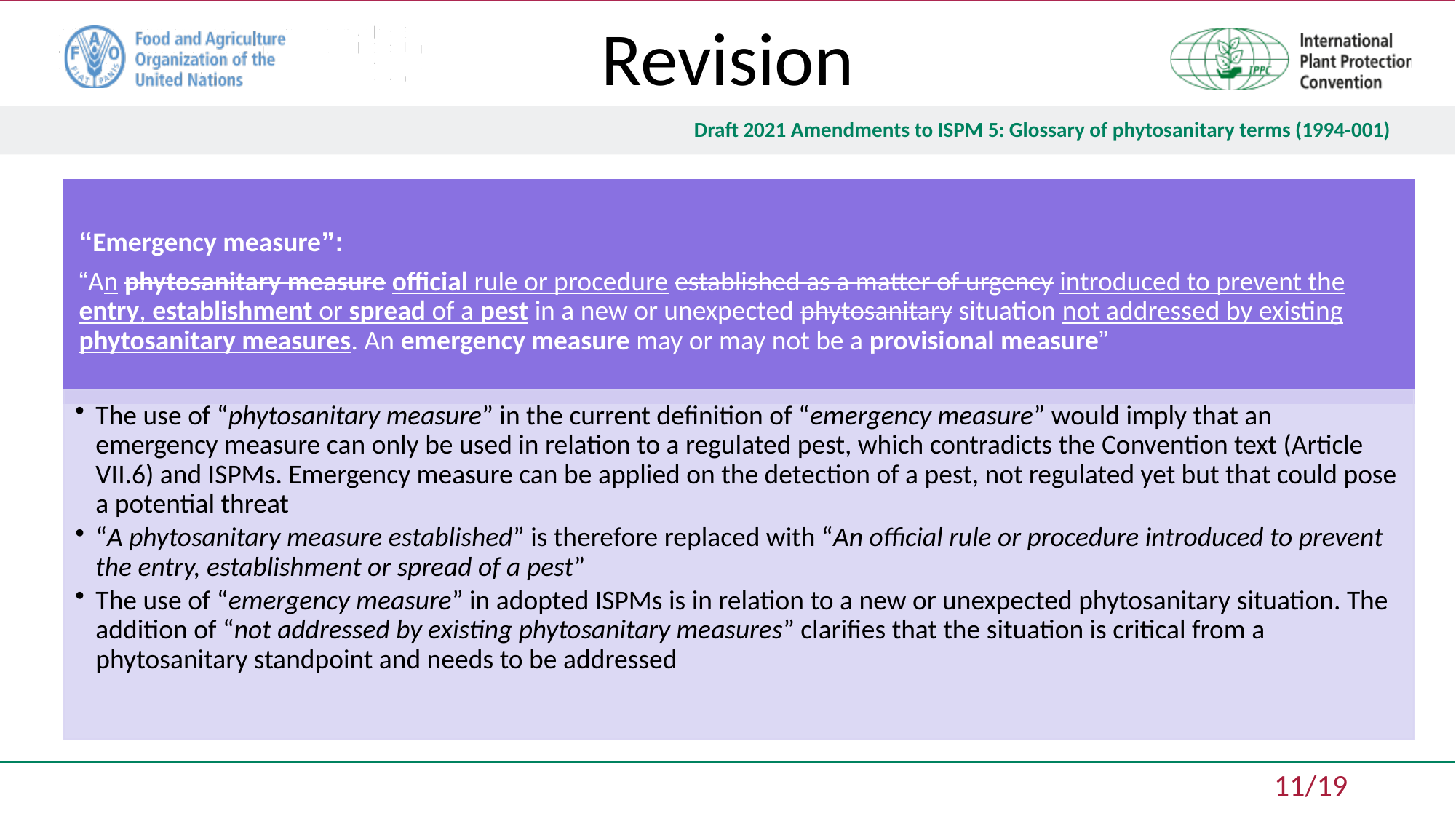

Revision
“Emergency measure”:
“An phytosanitary measure official rule or procedure established as a matter of urgency introduced to prevent the entry, establishment or spread of a pest in a new or unexpected phytosanitary situation not addressed by existing phytosanitary measures. An emergency measure may or may not be a provisional measure”
The use of “phytosanitary measure” in the current definition of “emergency measure” would imply that an emergency measure can only be used in relation to a regulated pest, which contradicts the Convention text (Article VII.6) and ISPMs. Emergency measure can be applied on the detection of a pest, not regulated yet but that could pose a potential threat
“A phytosanitary measure established” is therefore replaced with “An official rule or procedure introduced to prevent the entry, establishment or spread of a pest”
The use of “emergency measure” in adopted ISPMs is in relation to a new or unexpected phytosanitary situation. The addition of “not addressed by existing phytosanitary measures” clarifies that the situation is critical from a phytosanitary standpoint and needs to be addressed